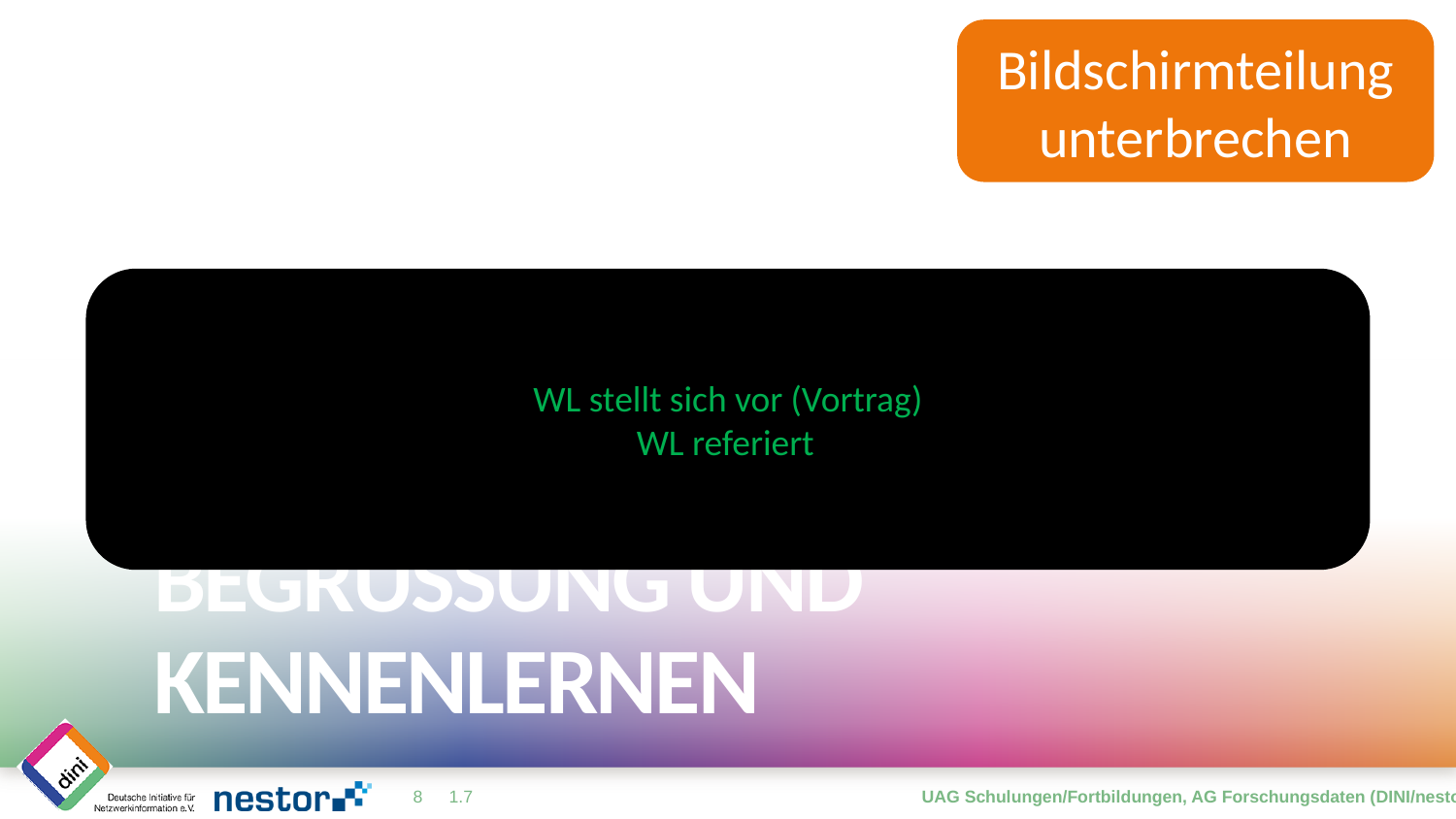

Bildschirmteilung unterbrechen
WL stellt sich vor (Vortrag)
WL referiert
# Begrüssung und Kennenlernen
8
1.7